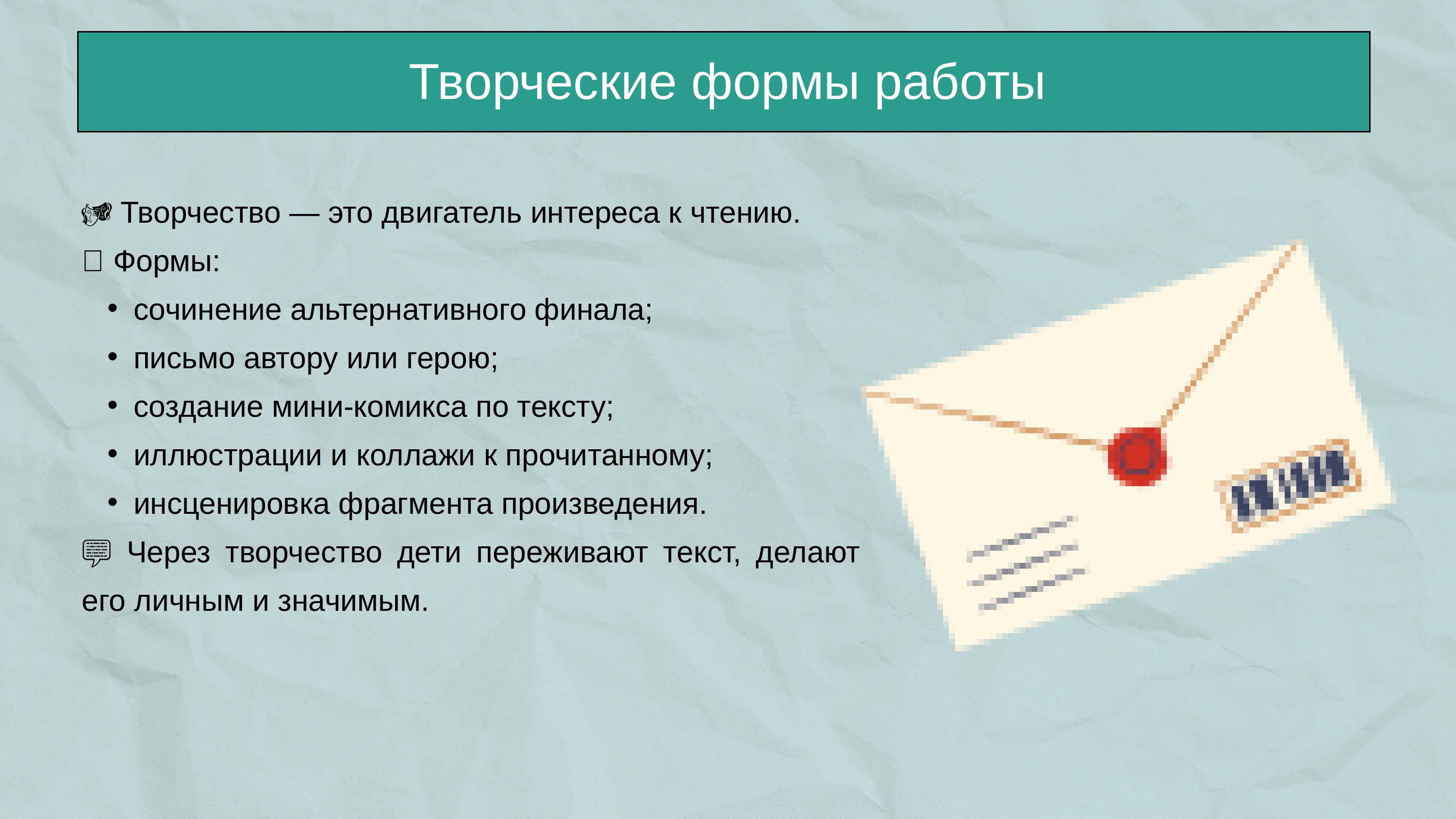

Творческие формы работы
🎭 Творчество — это двигатель интереса к чтению.
🧩 Формы:
сочинение альтернативного финала;
письмо автору или герою;
создание мини-комикса по тексту;
иллюстрации и коллажи к прочитанному;
инсценировка фрагмента произведения.
💬 Через творчество дети переживают текст, делают его личным и значимым.